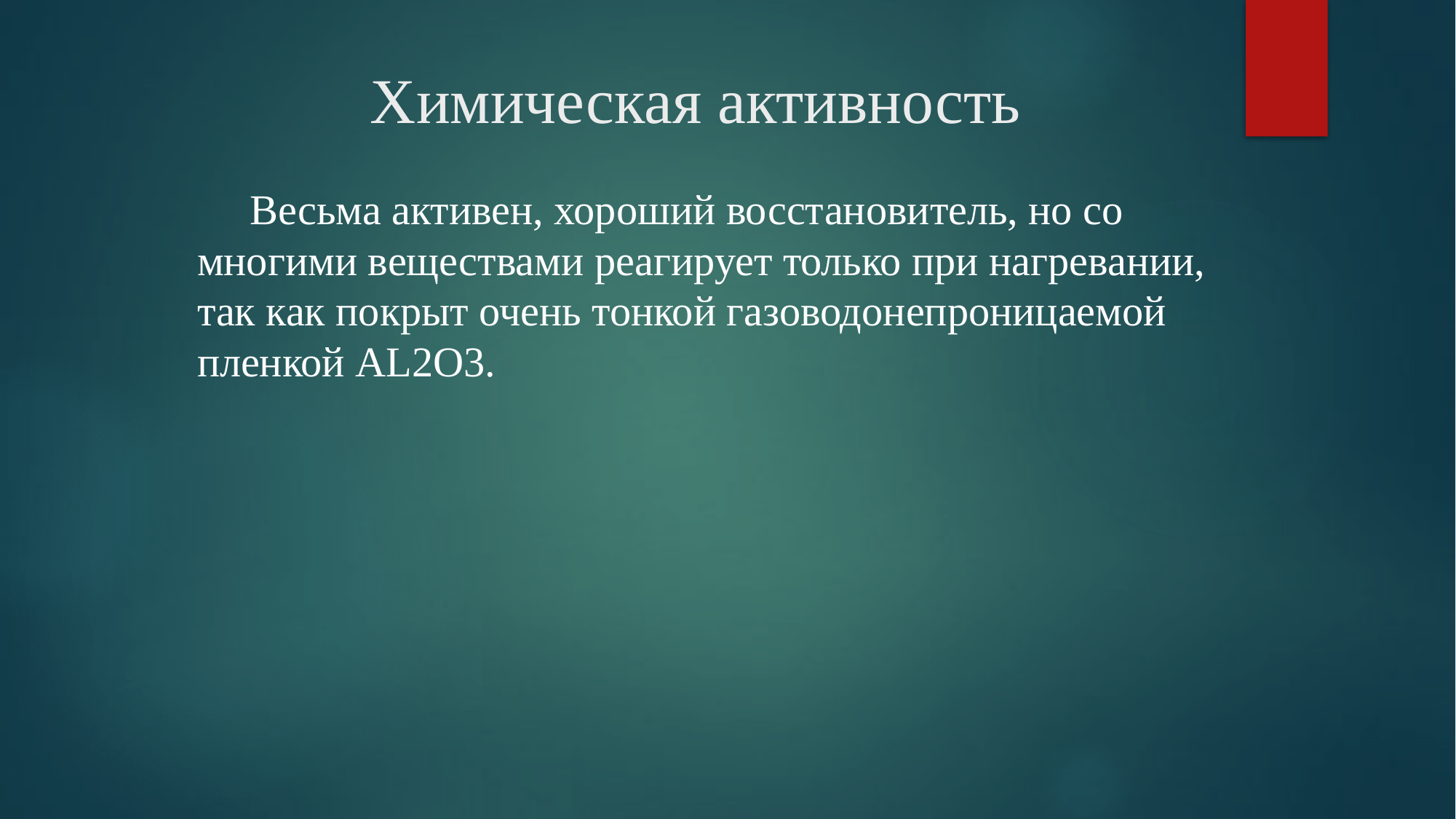

# Химическая активность
     Весьма активен, хороший восстановитель, но со многими веществами реагирует только при нагревании, так как покрыт очень тонкой газоводонепроницаемой пленкой AL2O3.